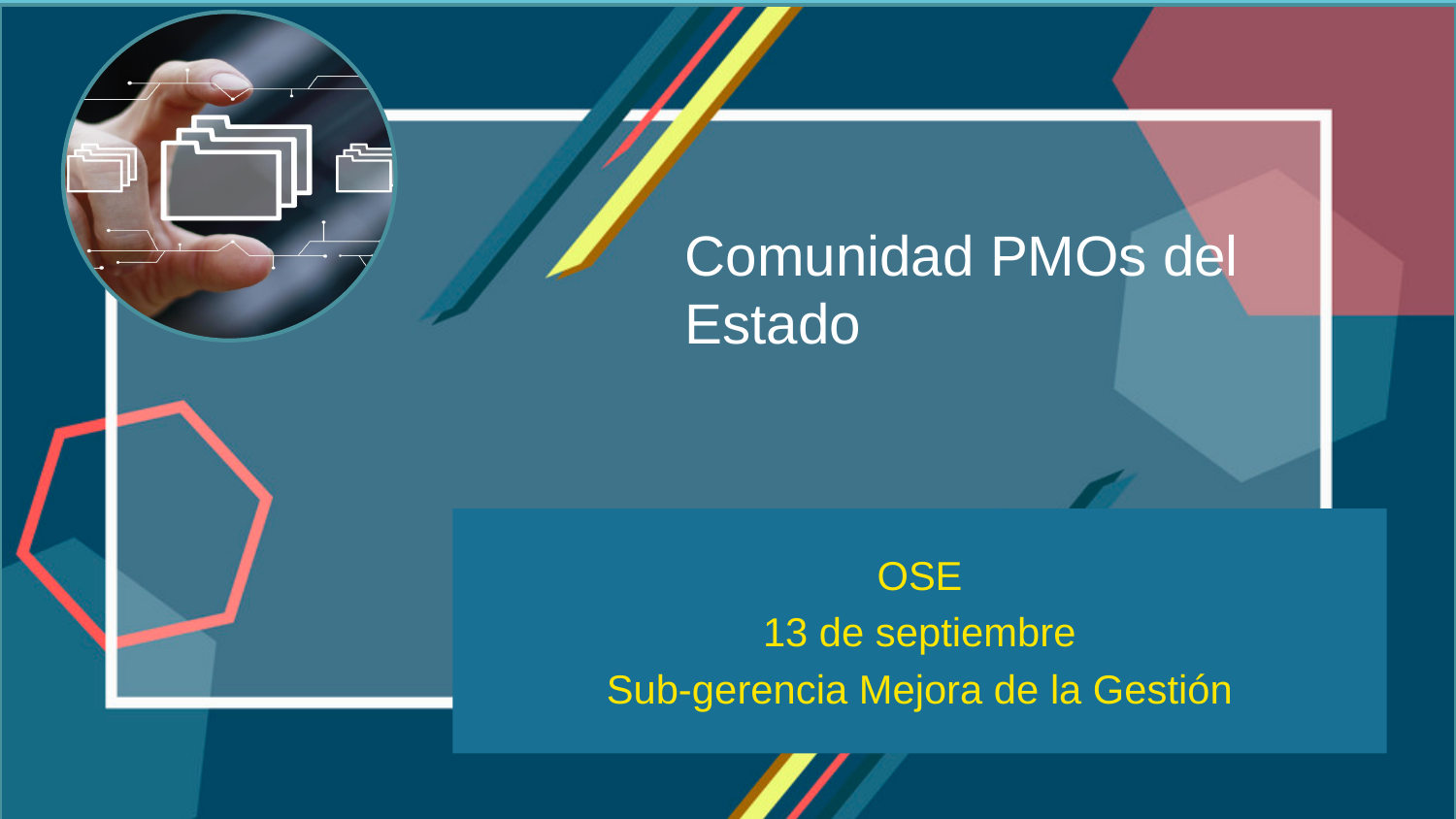

# Comunidad PMOs del Estado
OSE
13 de septiembre
Sub-gerencia Mejora de la Gestión